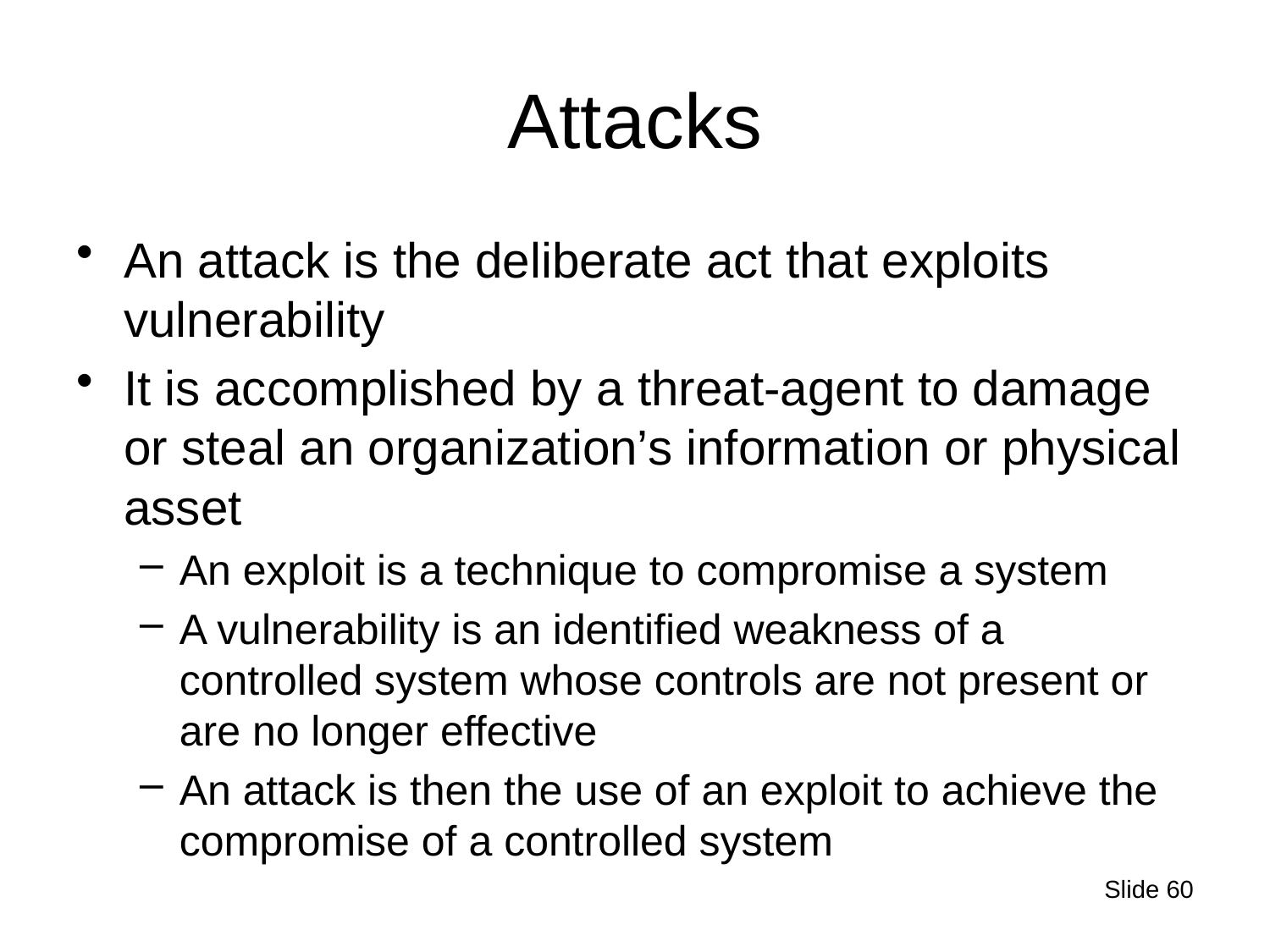

# Attacks
An attack is the deliberate act that exploits vulnerability
It is accomplished by a threat-agent to damage or steal an organization’s information or physical asset
An exploit is a technique to compromise a system
A vulnerability is an identified weakness of a controlled system whose controls are not present or are no longer effective
An attack is then the use of an exploit to achieve the compromise of a controlled system
 Slide 60